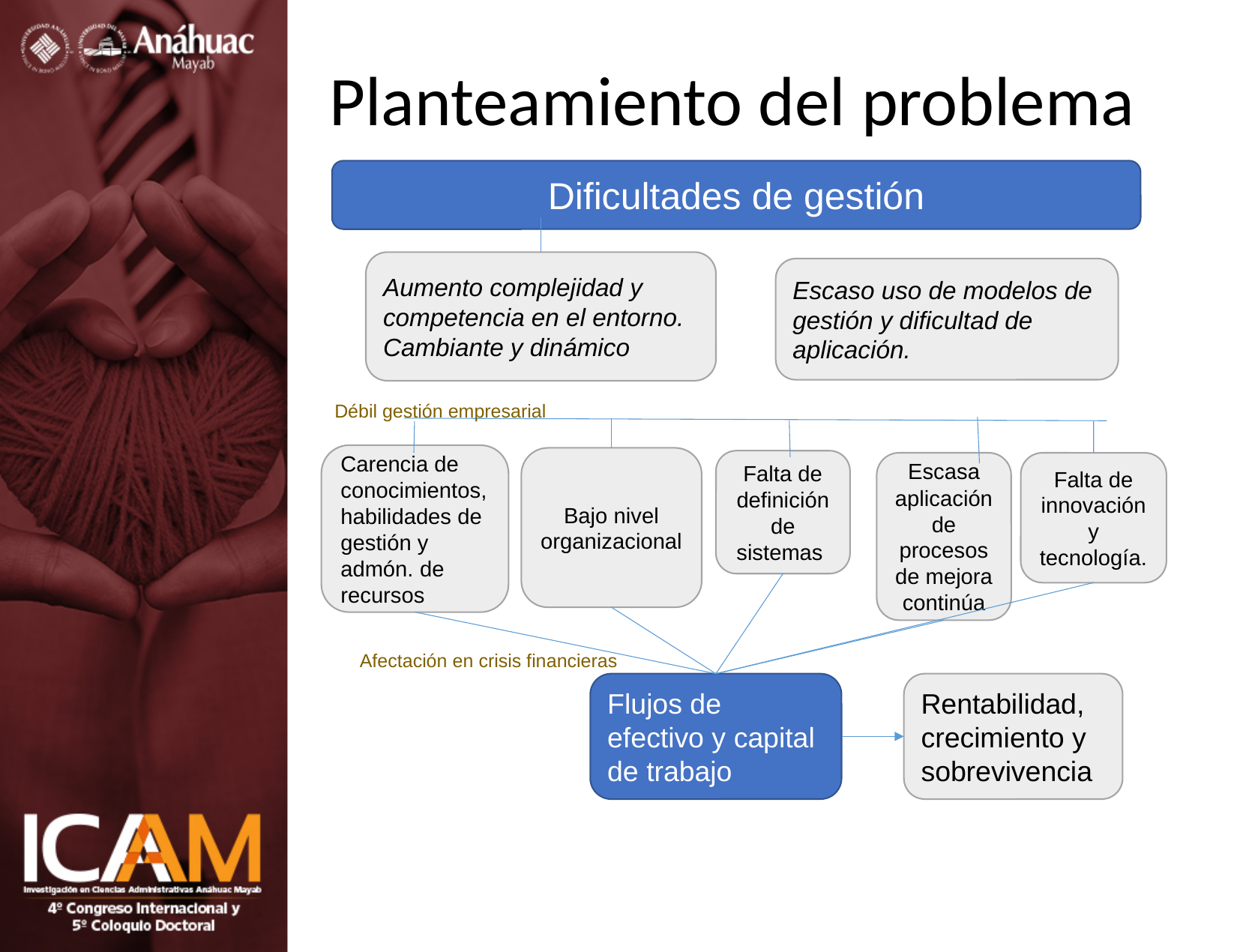

# Planteamiento del problema
Dificultades de gestión
Aumento complejidad y competencia en el entorno. Cambiante y dinámico
Escaso uso de modelos de gestión y dificultad de aplicación.
Débil gestión empresarial
Carencia de conocimientos, habilidades de gestión y admón. de recursos
Bajo nivel organizacional
Falta de definición de sistemas
Escasa aplicación de procesos de mejora continúa
Falta de innovación y tecnología.
Afectación en crisis financieras
Flujos de efectivo y capital de trabajo
Rentabilidad, crecimiento y sobrevivencia